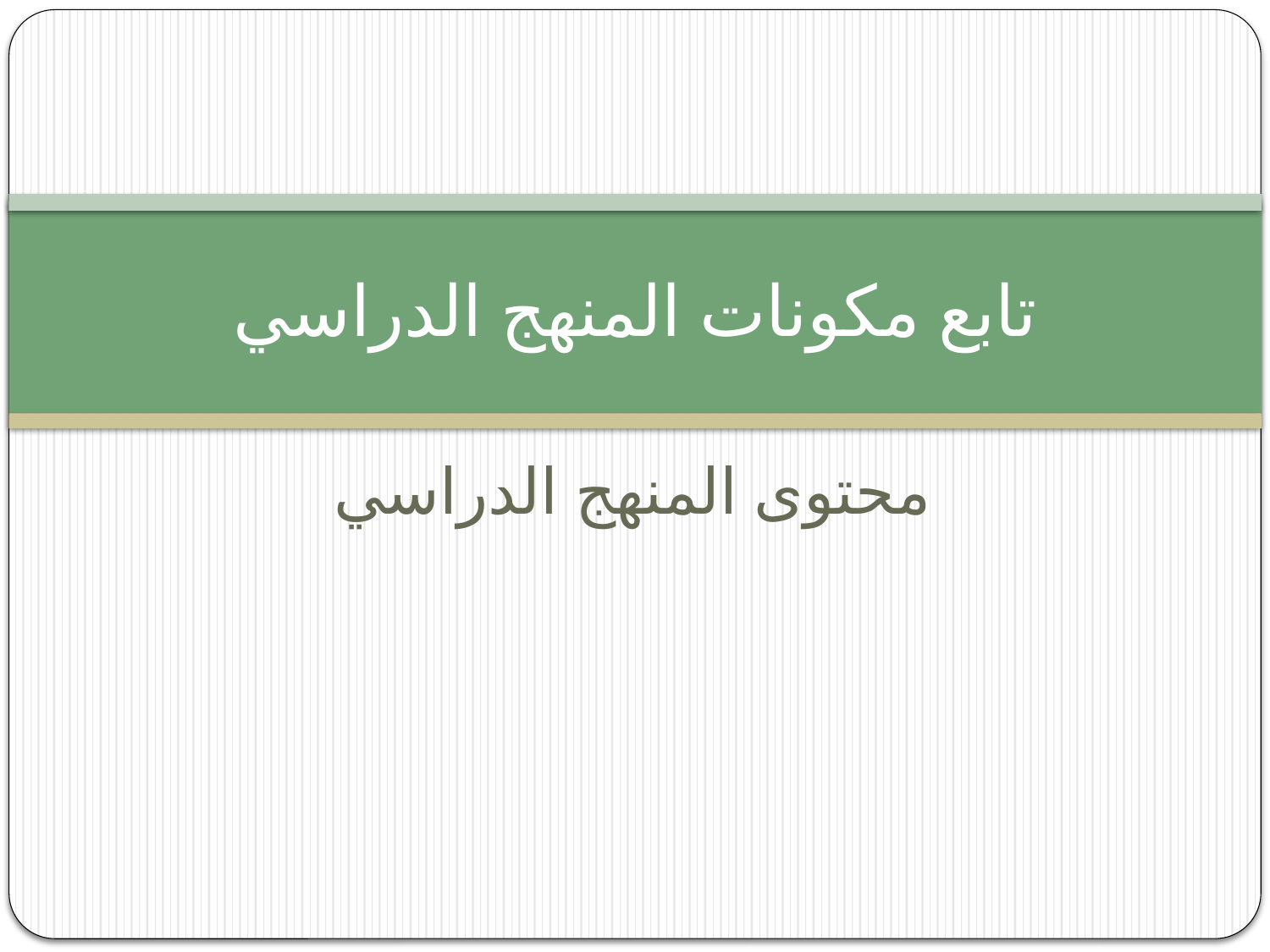

# تابع مكونات المنهج الدراسي
محتوى المنهج الدراسي